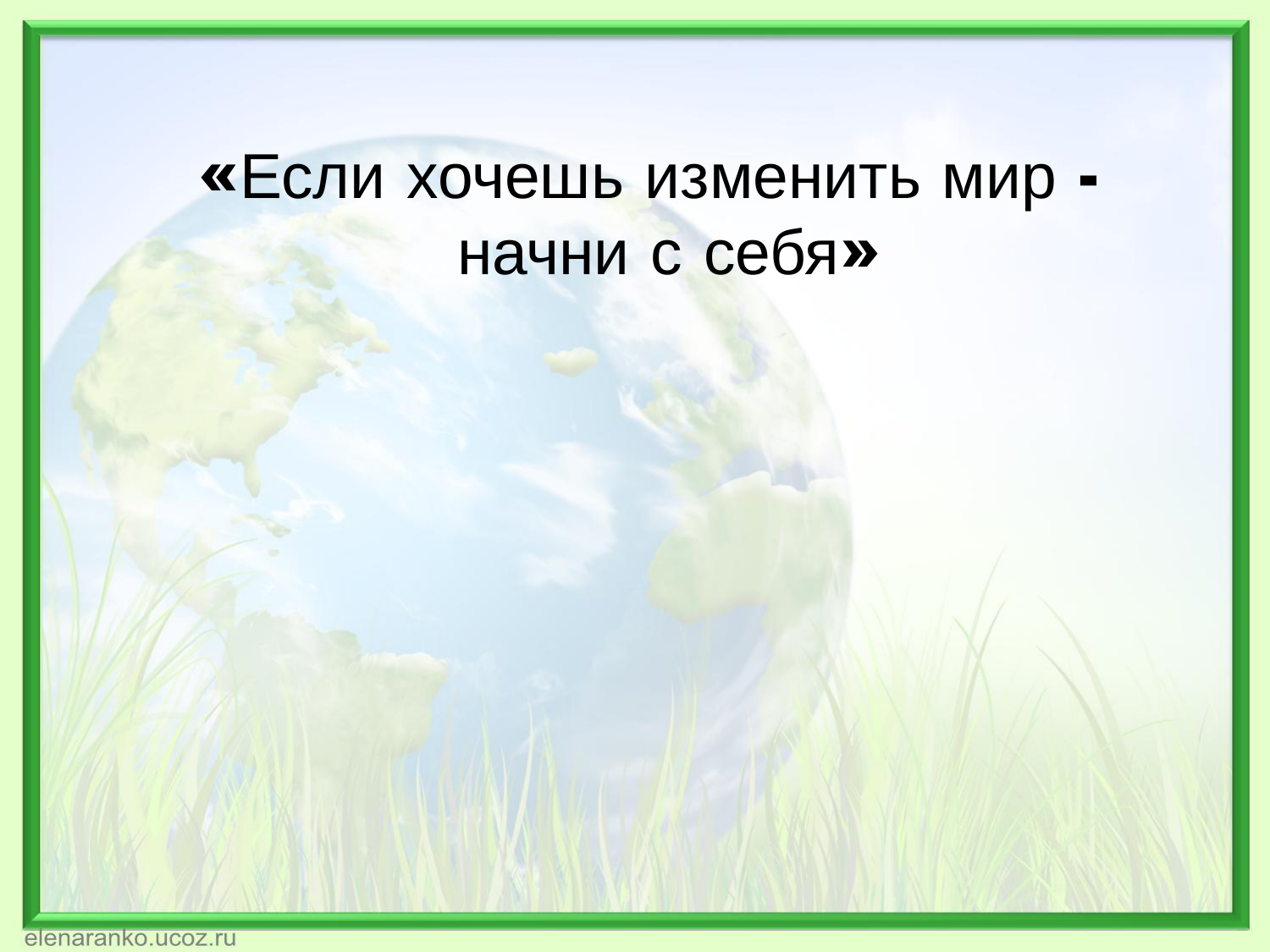

«Если хочешь изменить мир -
начни с себя»